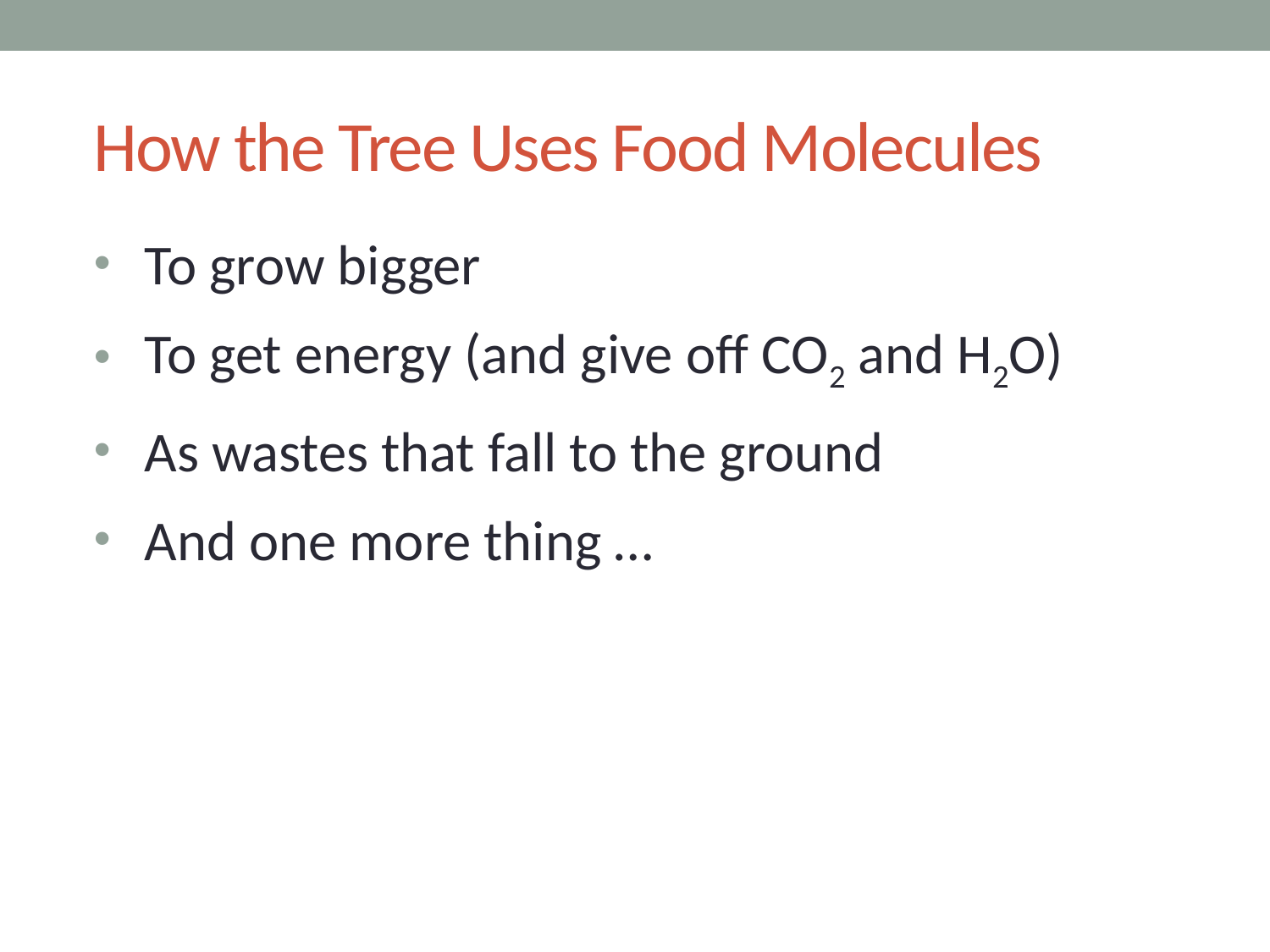

# How the Tree Uses Food Molecules
To grow bigger
To get energy (and give off CO2 and H2O)
As wastes that fall to the ground
And one more thing …